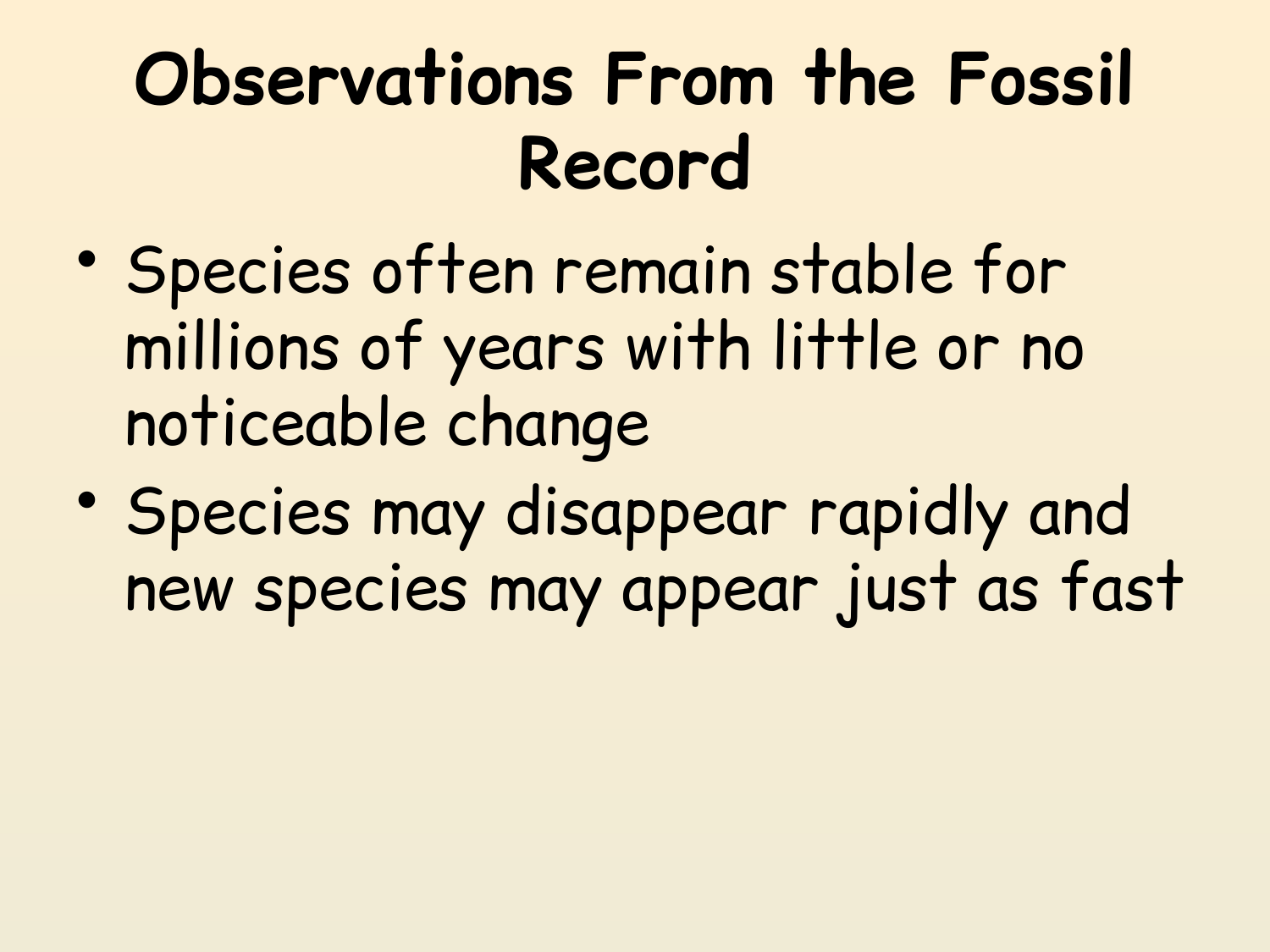

# Observations From the Fossil Record
Species often remain stable for millions of years with little or no noticeable change
Species may disappear rapidly and new species may appear just as fast